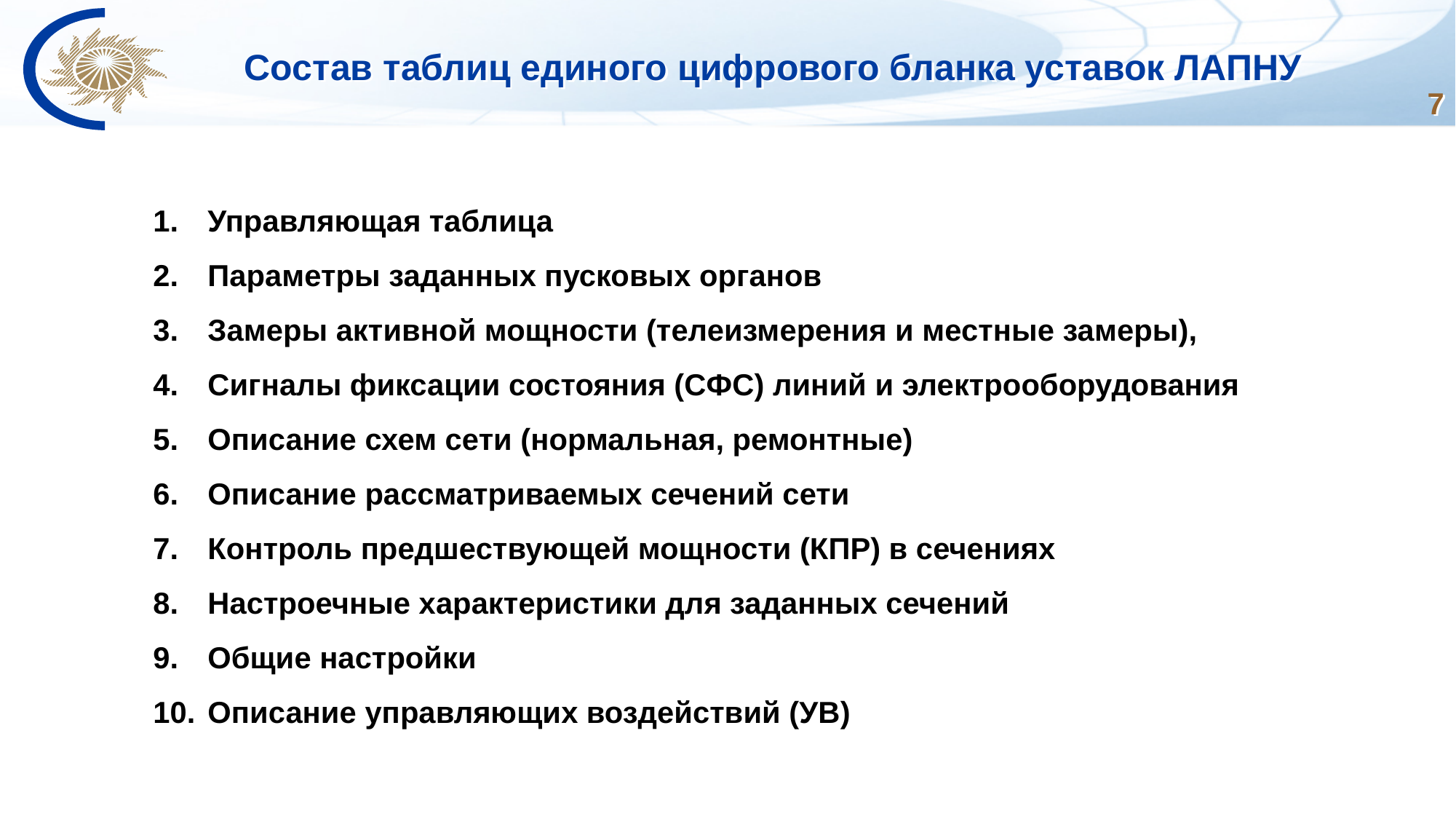

# Состав таблиц единого цифрового бланка уставок ЛАПНУ
7
Управляющая таблица
Параметры заданных пусковых органов
Замеры активной мощности (телеизмерения и местные замеры),
Сигналы фиксации состояния (СФС) линий и электрооборудования
Описание схем сети (нормальная, ремонтные)
Описание рассматриваемых сечений сети
Контроль предшествующей мощности (КПР) в сечениях
Настроечные характеристики для заданных сечений
Общие настройки
Описание управляющих воздействий (УВ)